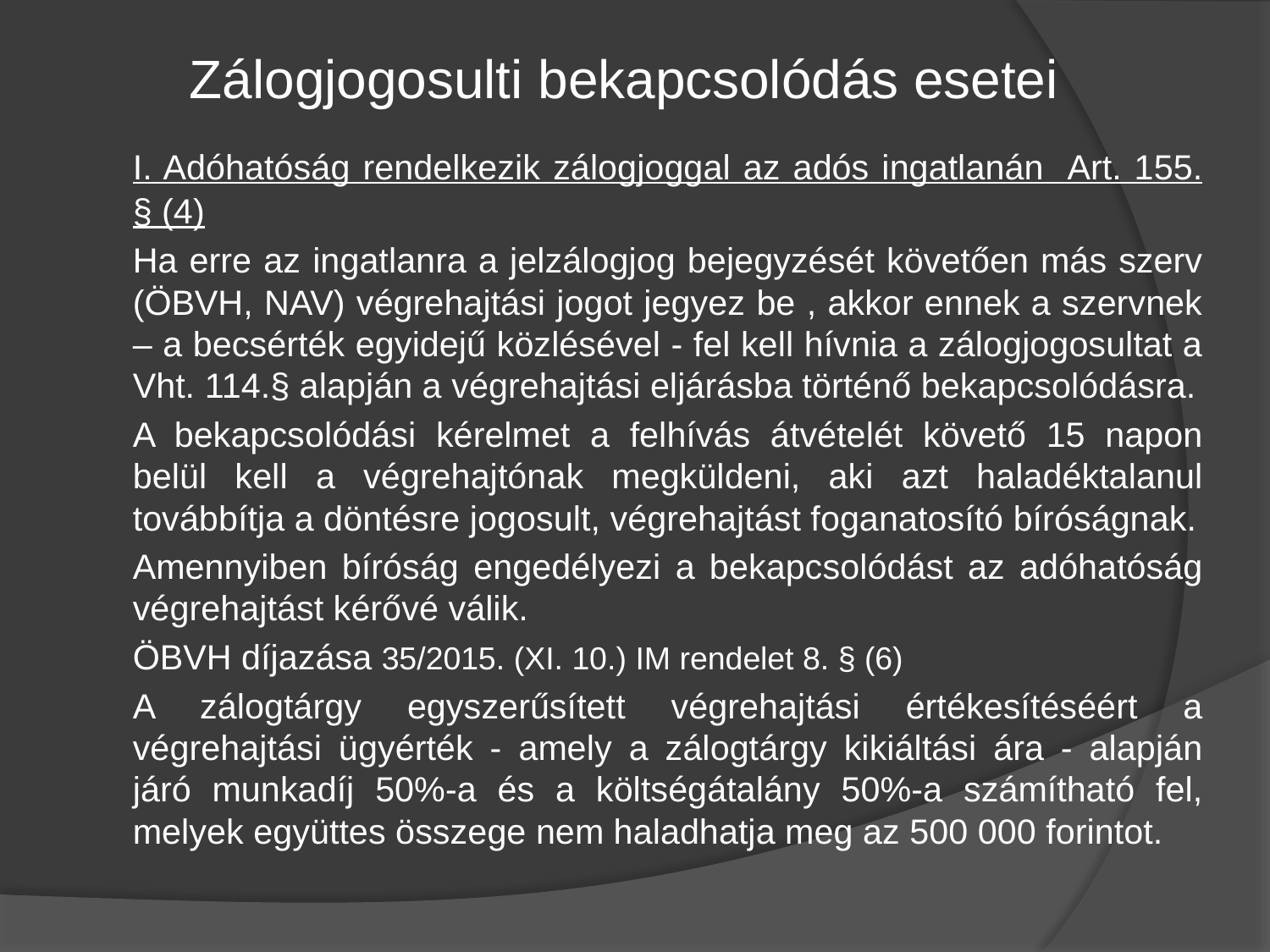

# Zálogjogosulti bekapcsolódás esetei
	I. Adóhatóság rendelkezik zálogjoggal az adós ingatlanán  Art. 155. § (4)
	Ha erre az ingatlanra a jelzálogjog bejegyzését követően más szerv (ÖBVH, NAV) végrehajtási jogot jegyez be , akkor ennek a szervnek – a becsérték egyidejű közlésével - fel kell hívnia a zálogjogosultat a Vht. 114.§ alapján a végrehajtási eljárásba történő bekapcsolódásra.
	A bekapcsolódási kérelmet a felhívás átvételét követő 15 napon belül kell a végrehajtónak megküldeni, aki azt haladéktalanul továbbítja a döntésre jogosult, végrehajtást foganatosító bíróságnak.
	Amennyiben bíróság engedélyezi a bekapcsolódást az adóhatóság végrehajtást kérővé válik.
	ÖBVH díjazása 35/2015. (XI. 10.) IM rendelet 8. § (6)
	A zálogtárgy egyszerűsített végrehajtási értékesítéséért a végrehajtási ügyérték - amely a zálogtárgy kikiáltási ára - alapján járó munkadíj 50%-a és a költségátalány 50%-a számítható fel, melyek együttes összege nem haladhatja meg az 500 000 forintot.